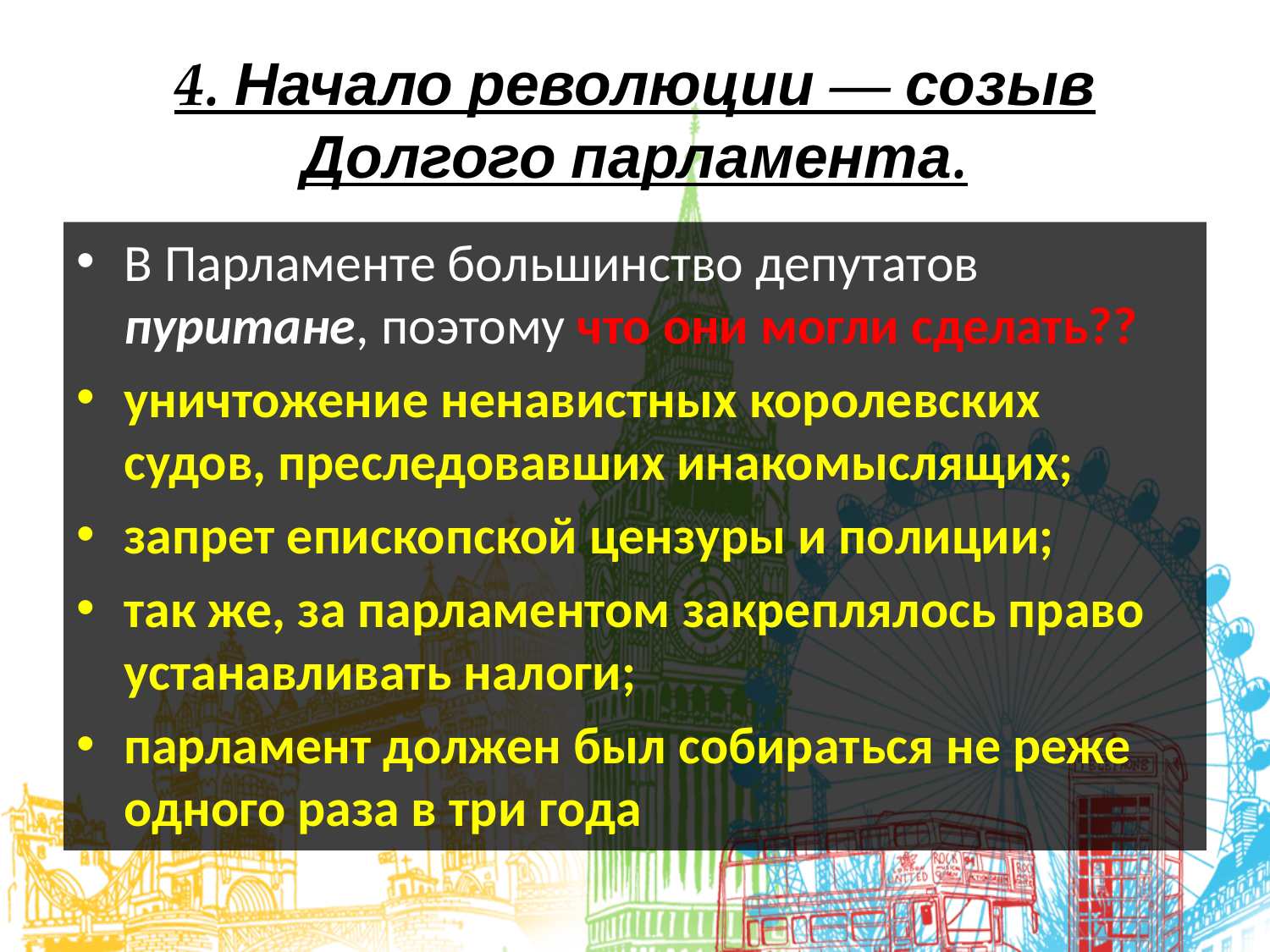

# 4. Начало революции — созыв Долгого парламента.
В Парламенте большинство депутатов пуритане, поэтому что они могли сделать??
уничтожение ненавистных королевских судов, преследовавших инакомыслящих;
запрет епископской цензуры и полиции;
так же, за парламентом закреплялось право устанавливать налоги;
парламент должен был собираться не реже одного раза в три года